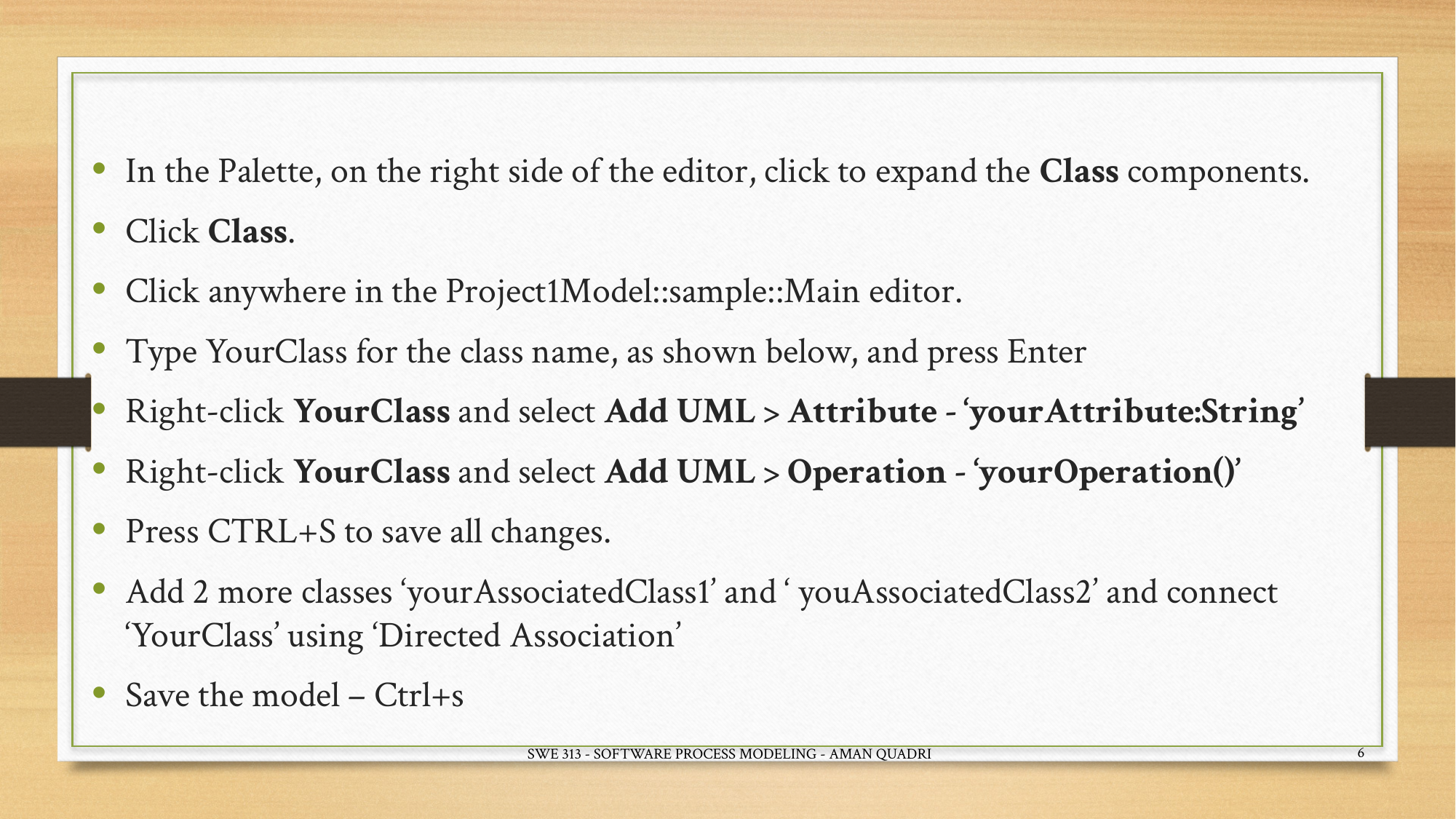

#
In the Palette, on the right side of the editor, click to expand the Class components.
Click Class.
Click anywhere in the Project1Model::sample::Main editor.
Type YourClass for the class name, as shown below, and press Enter
Right-click YourClass and select Add UML > Attribute - ‘yourAttribute:String’
Right-click YourClass and select Add UML > Operation - ‘yourOperation()’
Press CTRL+S to save all changes.
Add 2 more classes ‘yourAssociatedClass1’ and ‘ youAssociatedClass2’ and connect ‘YourClass’ using ‘Directed Association’
Save the model – Ctrl+s
6
SWE 313 - SOFTWARE PROCESS MODELING - AMAN QUADRI